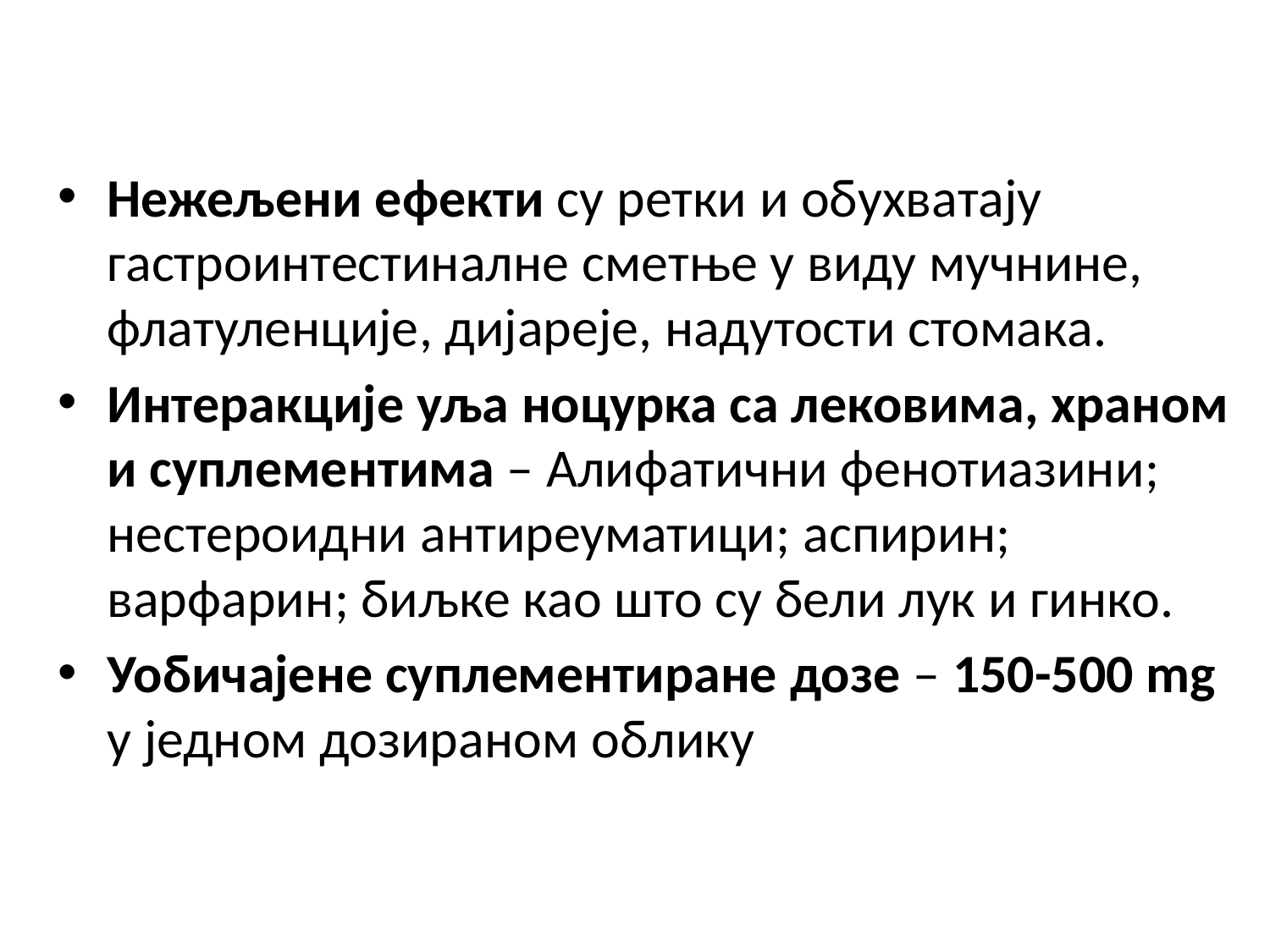

Нежељени ефекти су ретки и обухватају гастроинтестиналне сметње у виду мучнине, флатуленције, дијареје, надутости стомака.
Интеракције уља ноцурка са лековима, храном и суплементима – Алифатични фенотиазини; нестероидни антиреуматици; аспирин; варфарин; биљке као што су бели лук и гинко.
Уобичајене суплементиране дозе – 150-500 mg у једном дозираном облику